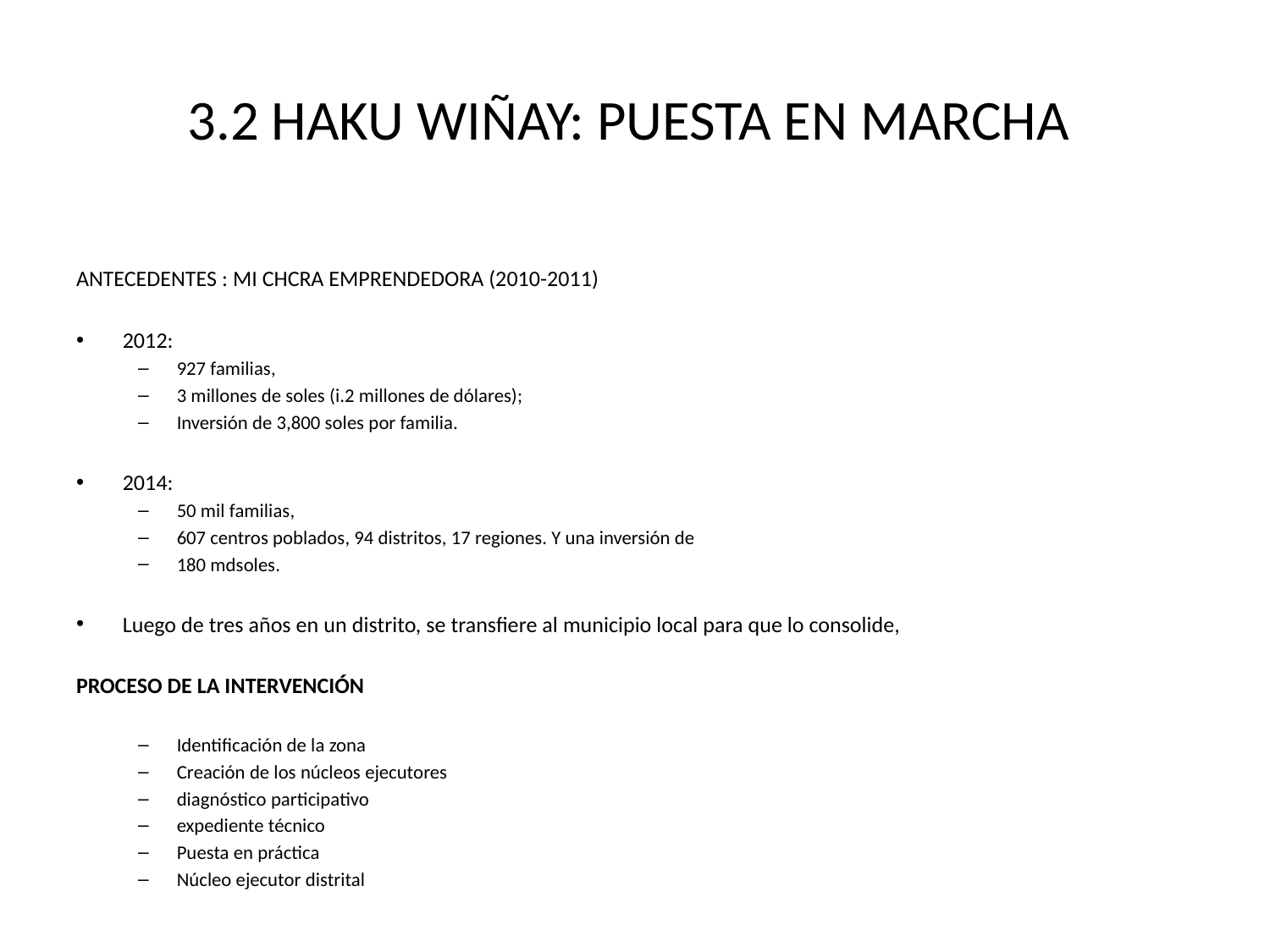

# 3.2 HAKU WIÑAY: PUESTA EN MARCHA

ANTECEDENTES : MI CHCRA EMPRENDEDORA (2010-2011)

2012:
927 familias,
3 millones de soles (i.2 millones de dólares);
Inversión de 3,800 soles por familia.

2014:
50 mil familias,
607 centros poblados, 94 distritos, 17 regiones. Y una inversión de
180 mdsoles.

Luego de tres años en un distrito, se transfiere al municipio local para que lo consolide,

PROCESO DE LA INTERVENCIÓN

Identificación de la zona
Creación de los núcleos ejecutores
diagnóstico participativo
expediente técnico
Puesta en práctica
Núcleo ejecutor distrital